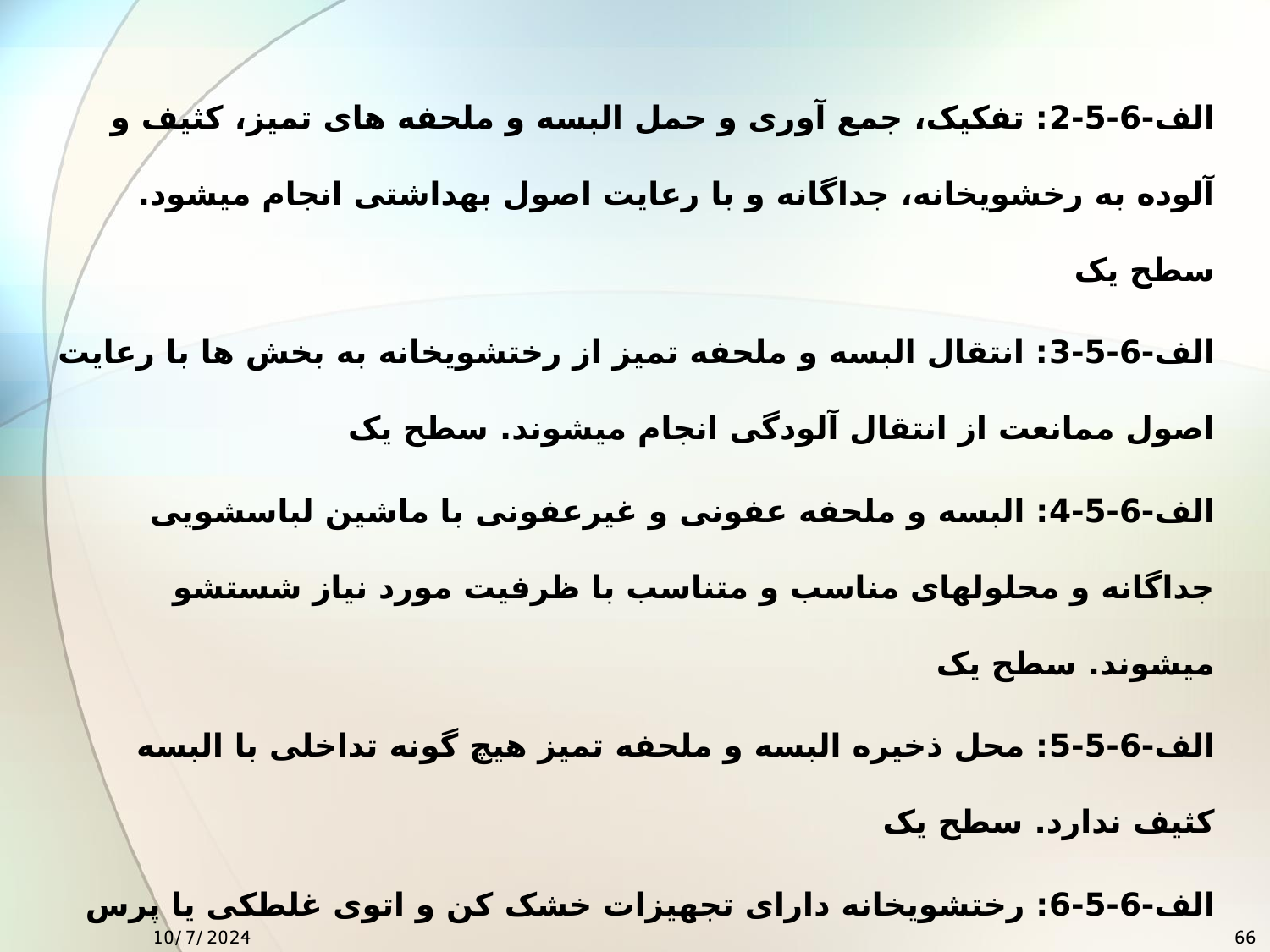

الف-6-5-2: تفکیک، جمع آوری و حمل البسه و ملحفه های تمیز، کثیف و آلوده به رخشویخانه، جداگانه و با رعایت اصول بهداشتی انجام میشود. 	سطح یک
الف-6-5-3: انتقال البسه و ملحفه تمیز از رختشویخانه به بخش ها با رعایت اصول ممانعت از انتقال آلودگی انجام میشوند. 	سطح یک
الف-6-5-4: البسه و ملحفه عفونی و غیرعفونی با ماشین لباسشویی جداگانه و محلولهای مناسب و متناسب با ظرفیت مورد نیاز شستشو میشوند. 	سطح یک
الف-6-5-5: محل ذخیره البسه و ملحفه تمیز هیچ گونه تداخلی با البسه کثیف ندارد. 	سطح یک
الف-6-5-6: رختشویخانه دارای تجهیزات خشک کن و اتوی غلطکی یا پرس برقی بوده و دستگاه ها سالم است. 	سطح دو
الف-6-5-7: البسه و ملحفه های مورد نیاز بیماران در همه ساعات اعم از ایام تعطیل و غیر تعطیل با شرایط بهداشتی تامین میشود. 	سطح دو

10/7/2024
66